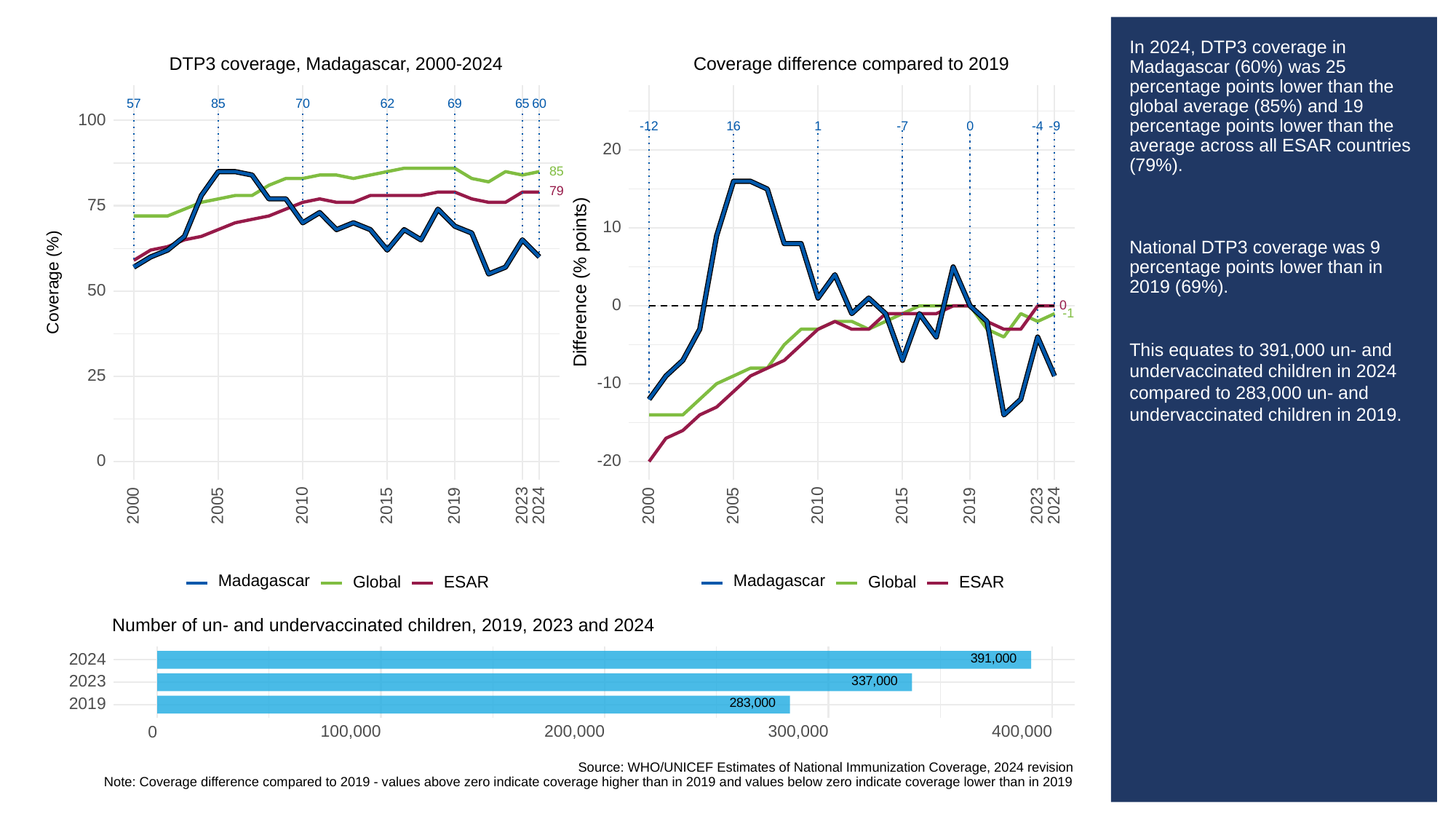

# In 2024, DTP3 coverage in Madagascar (60%) was 25 percentage points lower than the global average (85%) and 19 percentage points lower than the average across all ESAR countries (79%).

National DTP3 coverage was 9 percentage points lower than in 2019 (69%).

This equates to 391,000 un- and undervaccinated children in 2024 compared to 283,000 un- and undervaccinated children in 2019.

Coverage difference compared to 2019
DTP3 coverage, Madagascar, 2000-2024

85
70
62
69
65
60
57

100

16
0
-9
-12
1
-4
-7

20

85

79

75

10

Difference (% points)
Coverage (%)
50

0
0

-1

25

-10

0
-20

2023
2023
2000
2005
2010
2015
2019
2024
2000
2005
2010
2015
2019
2024
Madagascar
Madagascar
Global
ESAR
Global
ESAR

Number of un- and undervaccinated children, 2019, 2023 and 2024

391,000
2024

337,000
2023

283,000
2019

100,000
200,000
300,000
400,000
0
Source: WHO/UNICEF Estimates of National Immunization Coverage, 2024 revision
Note: Coverage difference compared to 2019 - values above zero indicate coverage higher than in 2019 and values below zero indicate coverage lower than in 2019